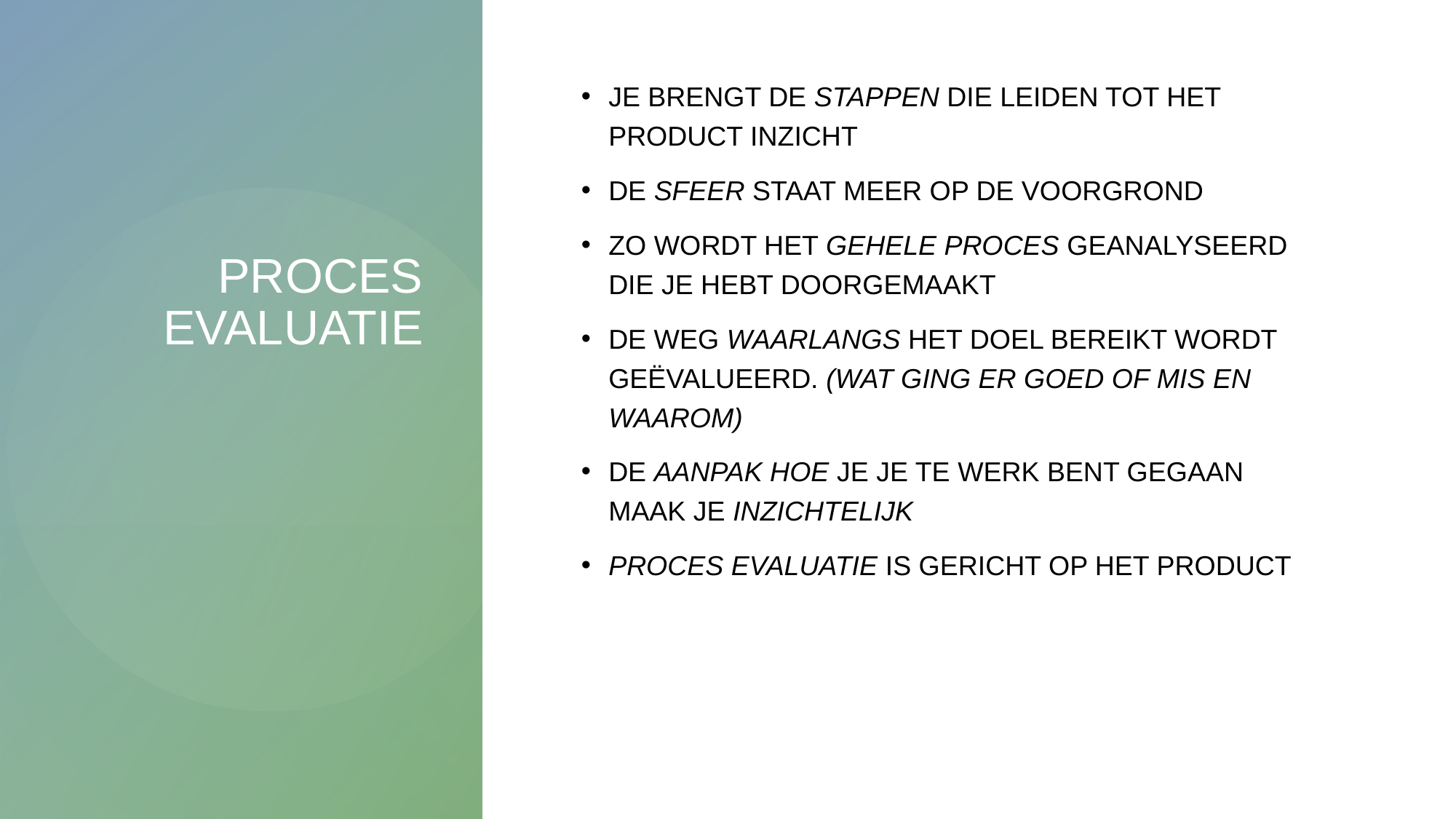

Je brengt de stappen die leiden tot het product inzicht
De sfeer staat meer op de voorgrond
Zo wordt het gehele proces geanalyseerd die je hebt doorgemaakt
De weg waarlangs het doel bereikt wordt geëvalueerd. (Wat ging er goed of mis en waarom)
De aanpak hoe je je te werk bent gegaan maak je inzichtelijk
Proces evaluatie is gericht op het product
# Proces evaluatie